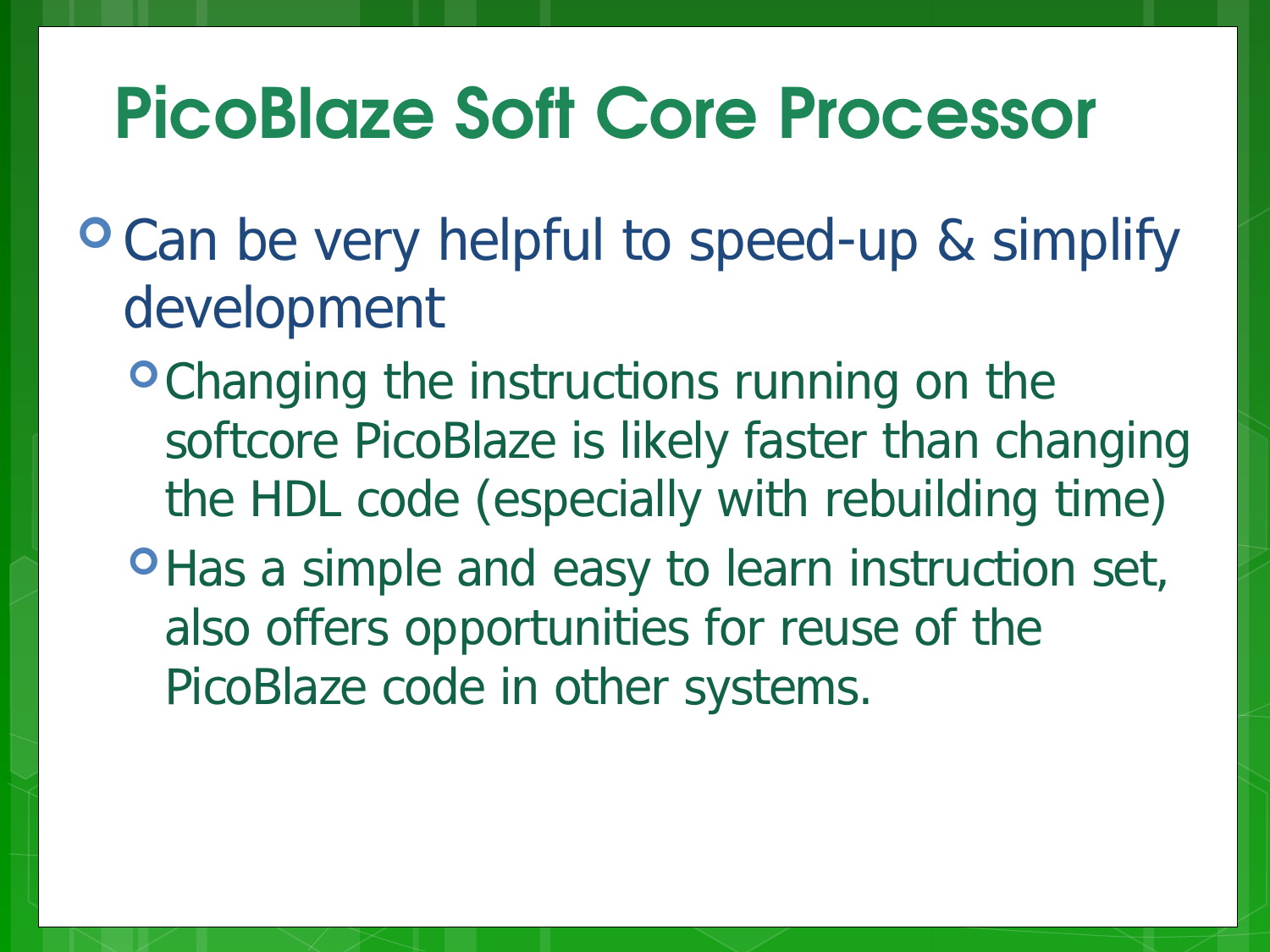

# PicoBlaze Soft Core Processor
Can be very helpful to speed-up & simplify development
Changing the instructions running on the softcore PicoBlaze is likely faster than changing the HDL code (especially with rebuilding time)
Has a simple and easy to learn instruction set, also offers opportunities for reuse of the PicoBlaze code in other systems.